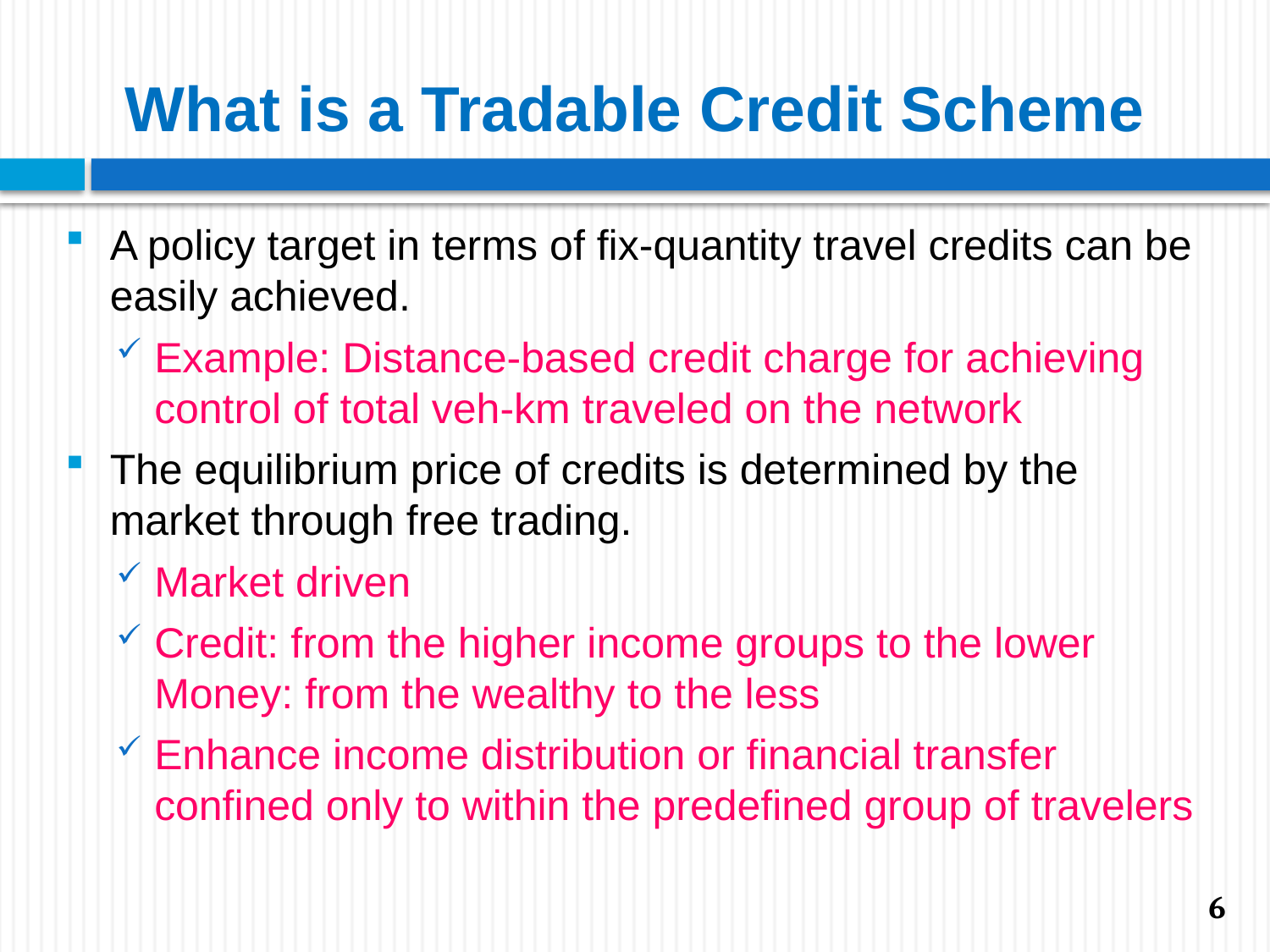

# What is a Tradable Credit Scheme
A policy target in terms of fix-quantity travel credits can be easily achieved.
Example: Distance-based credit charge for achieving control of total veh-km traveled on the network
The equilibrium price of credits is determined by the market through free trading.
Market driven
Credit: from the higher income groups to the lower   Money: from the wealthy to the less
Enhance income distribution or financial transfer confined only to within the predefined group of travelers
6